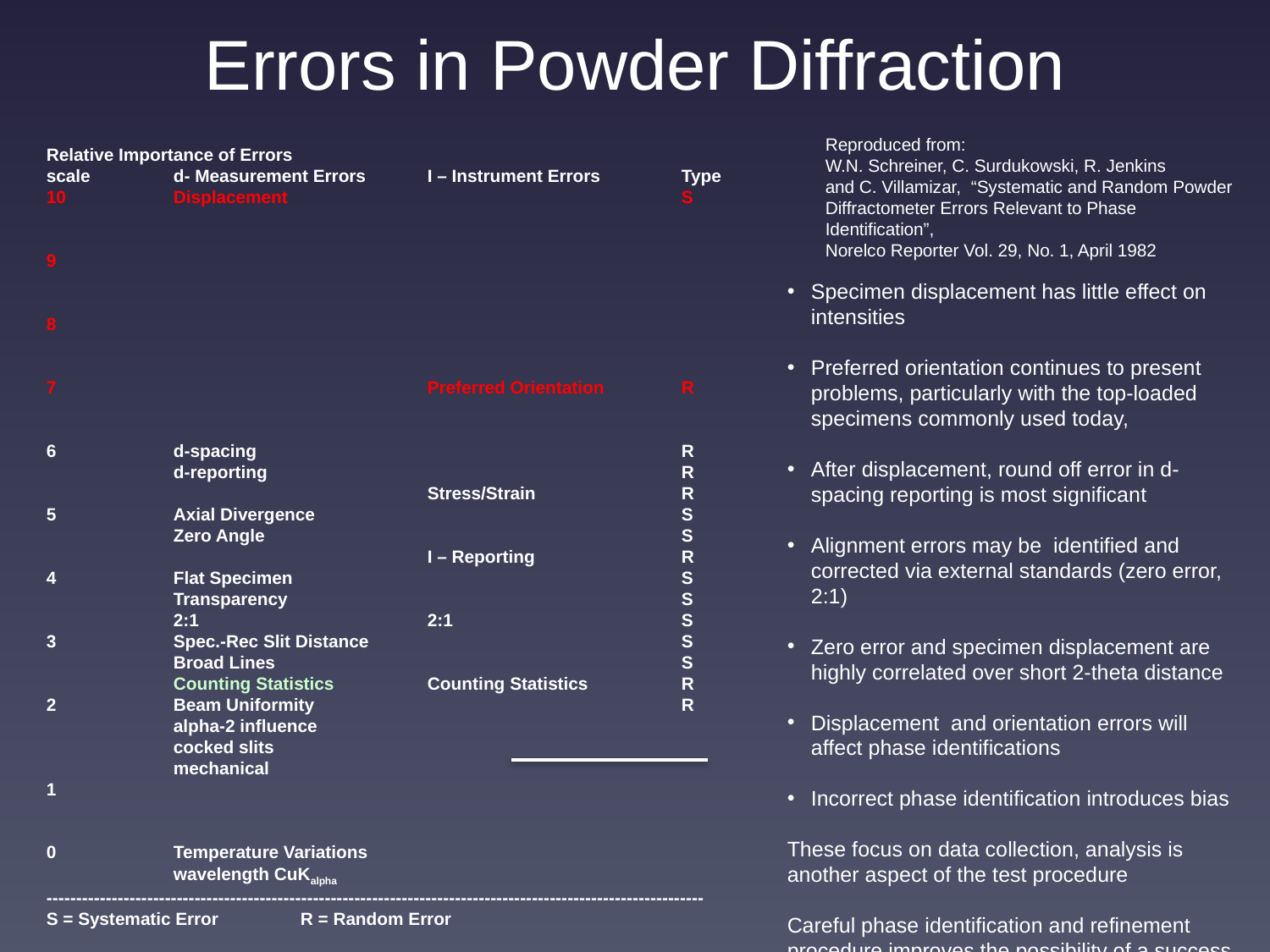

# Errors in Powder Diffraction
Reproduced from:
W.N. Schreiner, C. Surdukowski, R. Jenkins
and C. Villamizar,  “Systematic and Random Powder Diffractometer Errors Relevant to Phase Identification”,
Norelco Reporter Vol. 29, No. 1, April 1982
Relative Importance of Errors
scale	d- Measurement Errors	I – Instrument Errors	Type
10	Displacement				S

9

8

7			Preferred Orientation	R

6	d-spacing				R
	d-reporting				R
			Stress/Strain		R
5	Axial Divergence			S
	Zero Angle				S
			I – Reporting		R
4	Flat Specimen				S
	Transparency				S
	2:1		2:1		S
3	Spec.-Rec Slit Distance			S
	Broad Lines				S
	Counting Statistics	Counting Statistics	R
2	Beam Uniformity			R
	alpha-2 influence
	cocked slits
	mechanical
1

0	Temperature Variations
	wavelength CuKalpha
---------------------------------------------------------------------------------------------------------------
S = Systematic Error	R = Random Error
Specimen displacement has little effect on intensities

Preferred orientation continues to present problems, particularly with the top-loaded specimens commonly used today,

After displacement, round off error in d-spacing reporting is most significant

Alignment errors may be  identified and corrected via external standards (zero error, 2:1)

Zero error and specimen displacement are highly correlated over short 2-theta distance

Displacement  and orientation errors will affect phase identifications

Incorrect phase identification introduces bias

These focus on data collection, analysis is another aspect of the test procedure

Careful phase identification and refinement procedure improves the possibility of a success